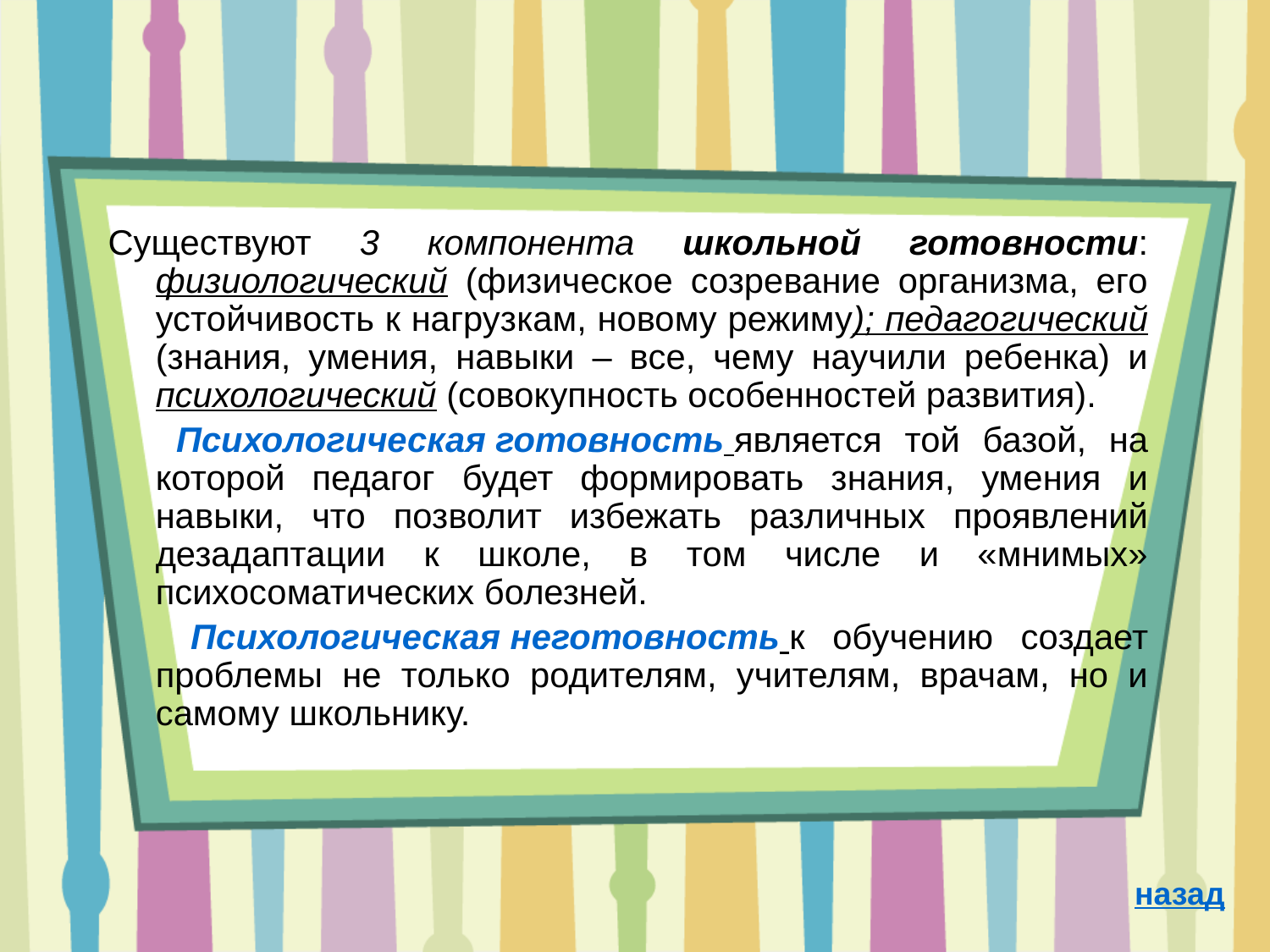

Существуют 3 компонента школьной готовности: физиологический (физическое созревание организма, его устойчивость к нагрузкам, новому режиму); педагогический (знания, умения, навыки – все, чему научили ребенка) и психологический (совокупность особенностей развития).
   Психологическая готовность является той базой, на которой педагог будет формировать знания, умения и навыки, что позволит избежать различных проявлений дезадаптации к школе, в том числе и «мнимых» психосоматических болезней.
   Психологическая неготовность к обучению создает проблемы не только родителям, учителям, врачам, но и самому школьнику.
назад